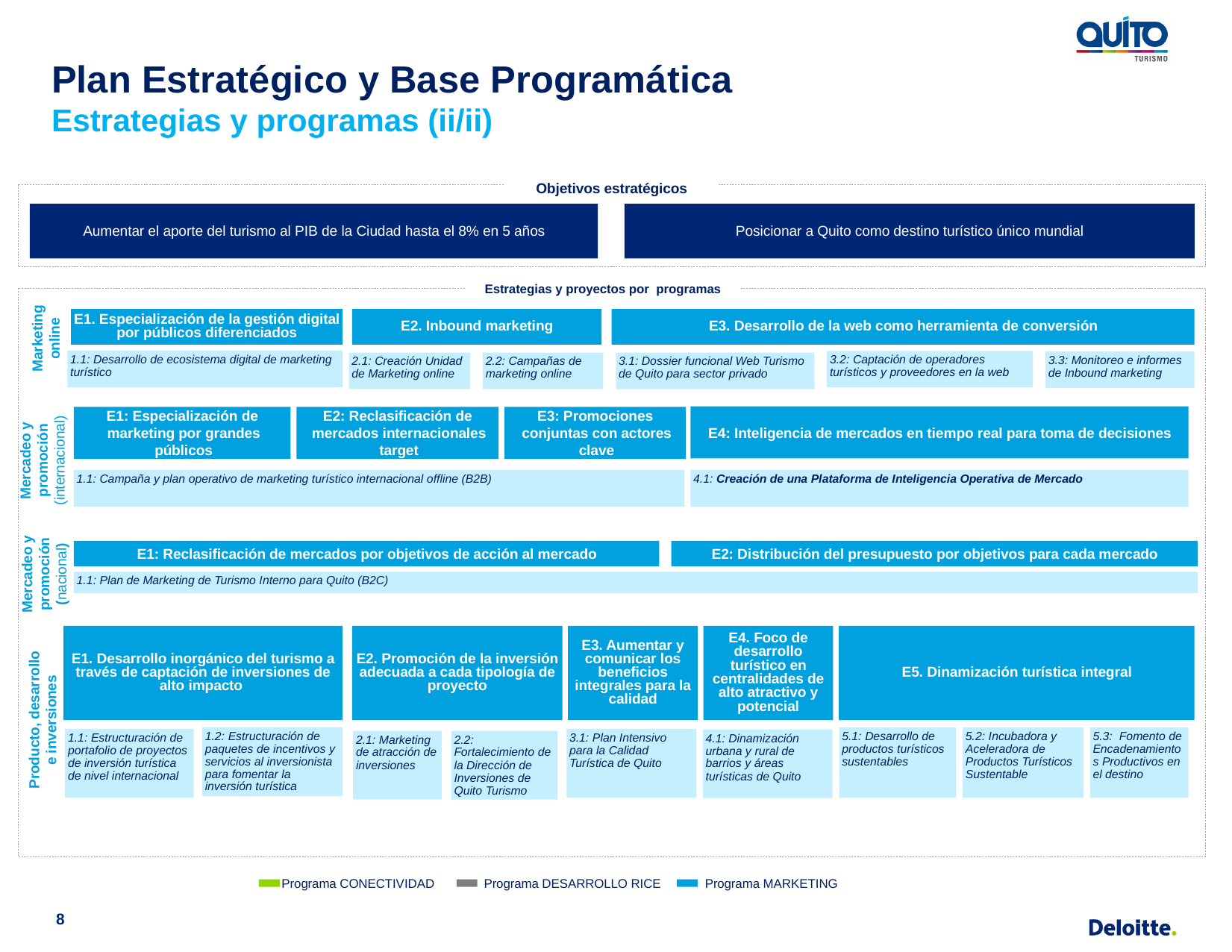

Plan Estratégico y Base Programática
Estrategias y programas (ii/ii)
Objetivos estratégicos

Aumentar el aporte del turismo al PIB de la Ciudad hasta el 8% en 5 años
Posicionar a Quito como destino turístico único mundial
Estrategias y proyectos por  programas

E1. Especialización de la gestión digital por públicos diferenciados
E2. Inbound marketing
E3. Desarrollo de la web como herramienta de conversión
Marketing online
1.1: Desarrollo de ecosistema digital de marketing turístico
3.2: Captación de operadores turísticos y proveedores en la web

3.3: Monitoreo e informes  de Inbound marketing
3.1: Dossier funcional Web Turismo de Quito para sector privado
2.1: Creación Unidad de Marketing online
2.2: Campañas de marketing online
E4: Inteligencia de mercados en tiempo real para toma de decisiones
4.1: Creación de una Plataforma de Inteligencia Operativa de Mercado

E1: Especialización de marketing por grandes públicos
E2: Reclasificación de mercados internacionales target
E3: Promociones conjuntas con actores clave
Mercadeo y promoción (internacional)
1.1: Campaña y plan operativo de marketing turístico internacional offline (B2B)
E1: Reclasificación de mercados por objetivos de acción al mercado
E2: Distribución del presupuesto por objetivos para cada mercado
Mercadeo y promoción (nacional)
1.1: Plan de Marketing de Turismo Interno para Quito (B2C)
E1. Desarrollo inorgánico del turismo a través de captación de inversiones de alto impacto
E2. Promoción de la inversión adecuada a cada tipología de proyecto
E3. Aumentar y comunicar los beneficios integrales para la calidad
E4. Foco de desarrollo turístico en centralidades de alto atractivo y potencial
E5. Dinamización turística integral
Producto, desarrollo e inversiones
1.2: Estructuración de paquetes de incentivos y servicios al inversionista para fomentar la inversión turística
5.1: Desarrollo de productos turísticos sustentables
5.2: Incubadora y Aceleradora de Productos Turísticos Sustentable
5.3:  Fomento de Encadenamientos Productivos en el destino
1.1: Estructuración de portafolio de proyectos de inversión turística de nivel internacional
3.1: Plan Intensivo  para la Calidad Turística de Quito
4.1: Dinamización urbana y rural de barrios y áreas turísticas de Quito

2.1: Marketing de atracción de inversiones
2.2: Fortalecimiento de la Dirección de Inversiones de Quito Turismo
Programa CONECTIVIDAD
Programa DESARROLLO RICE
Programa MARKETING

8